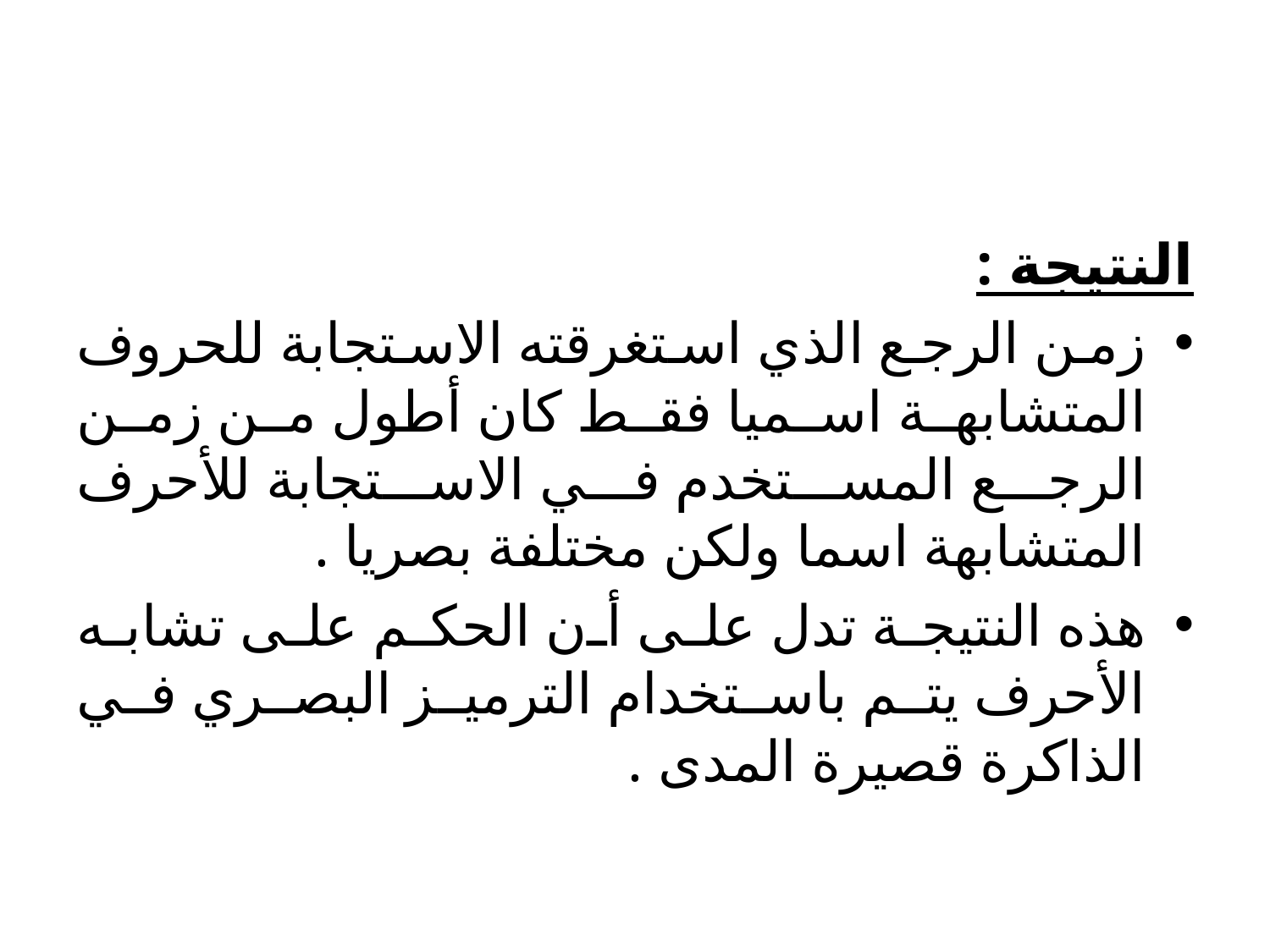

#
النتيجة :
زمن الرجع الذي استغرقته الاستجابة للحروف المتشابهة اسميا فقط كان أطول من زمن الرجع المستخدم في الاستجابة للأحرف المتشابهة اسما ولكن مختلفة بصريا .
هذه النتيجة تدل على أن الحكم على تشابه الأحرف يتم باستخدام الترميز البصري في الذاكرة قصيرة المدى .